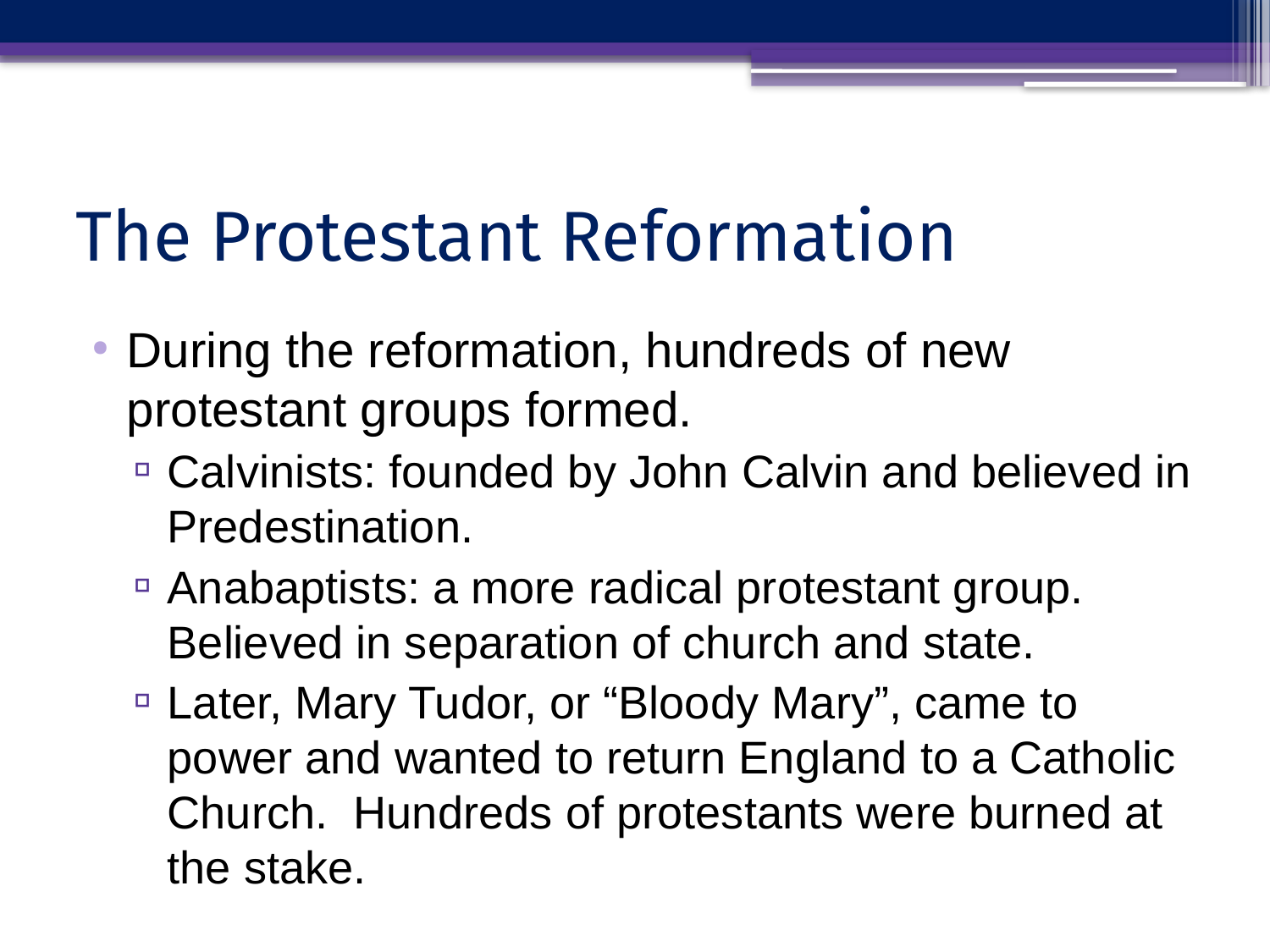

# The Protestant Reformation
During the reformation, hundreds of new protestant groups formed.
Calvinists: founded by John Calvin and believed in Predestination.
Anabaptists: a more radical protestant group.  Believed in separation of church and state.
Later, Mary Tudor, or “Bloody Mary”, came to power and wanted to return England to a Catholic Church.  Hundreds of protestants were burned at the stake.